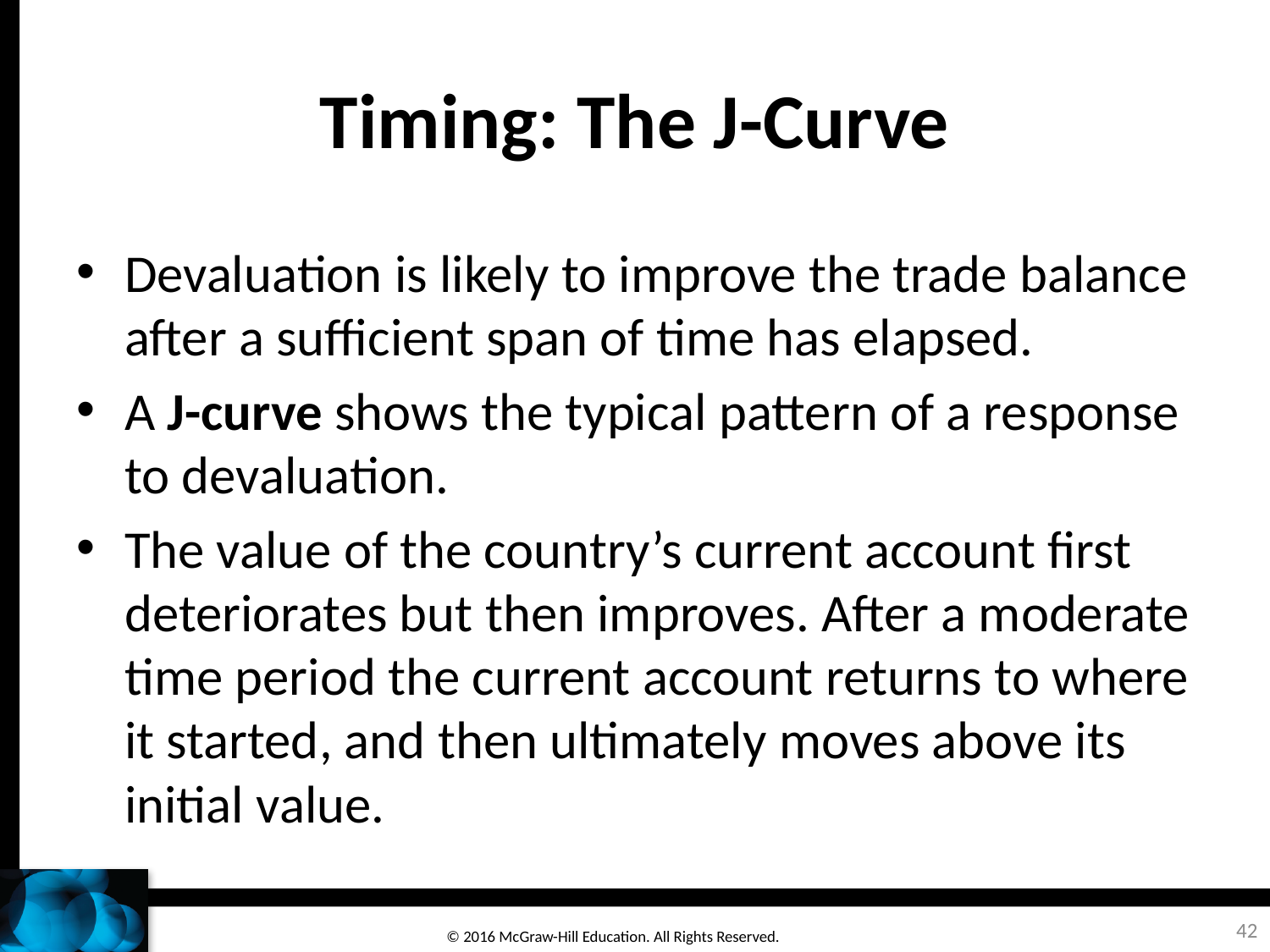

# Timing: The J-Curve
Devaluation is likely to improve the trade balance after a sufficient span of time has elapsed.
A J-curve shows the typical pattern of a response to devaluation.
The value of the country’s current account first deteriorates but then improves. After a moderate time period the current account returns to where it started, and then ultimately moves above its initial value.
42
© 2016 McGraw-Hill Education. All Rights Reserved.